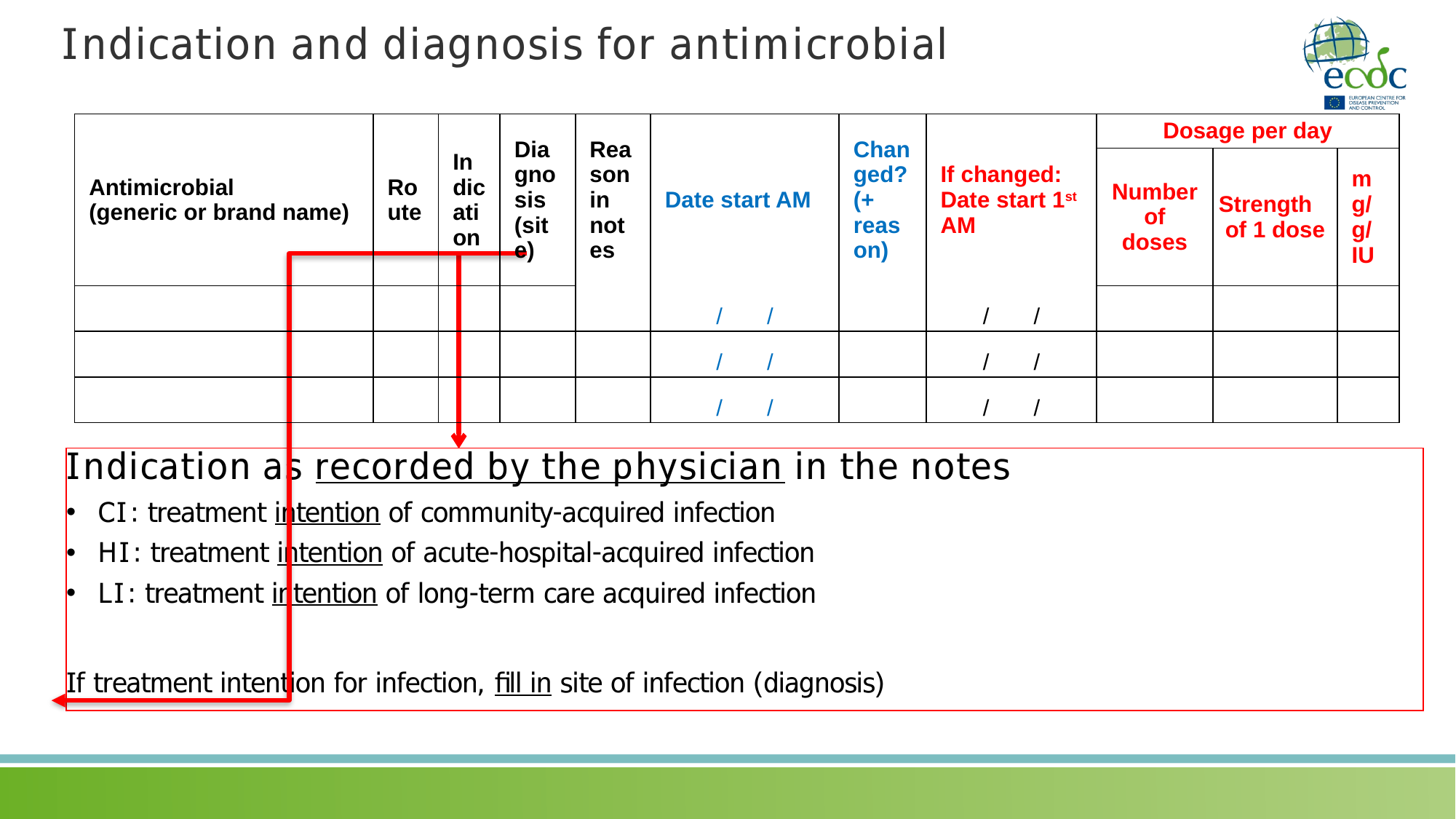

Indication and diagnosis for antimicrobial

| Antimicrobial (generic or brand name) | Route | Indication | Diagnosis (site) | Reason in notes | Date start AM | Changed? (+ reason) | If changed: Date start 1st AM | Dosage per day |  |  |
| --- | --- | --- | --- | --- | --- | --- | --- | --- | --- | --- |
|  |  |  |  |  |  |  |  | Number of doses | Strength of 1 dose | mg/g/IU |
|  |  |  |  |  | / / |  | / / |  |  |  |
|  |  |  |  |  | / / |  | / / |  |  |  |
|  |  |  |  |  | / / |  | / / |  |  |  |
Indication as recorded by the physician in the notes
CI: treatment intention of community-acquired infection
HI: treatment intention of acute-hospital-acquired infection
LI: treatment intention of long-term care acquired infection

If treatment intention for infection, fill in site of infection (diagnosis)